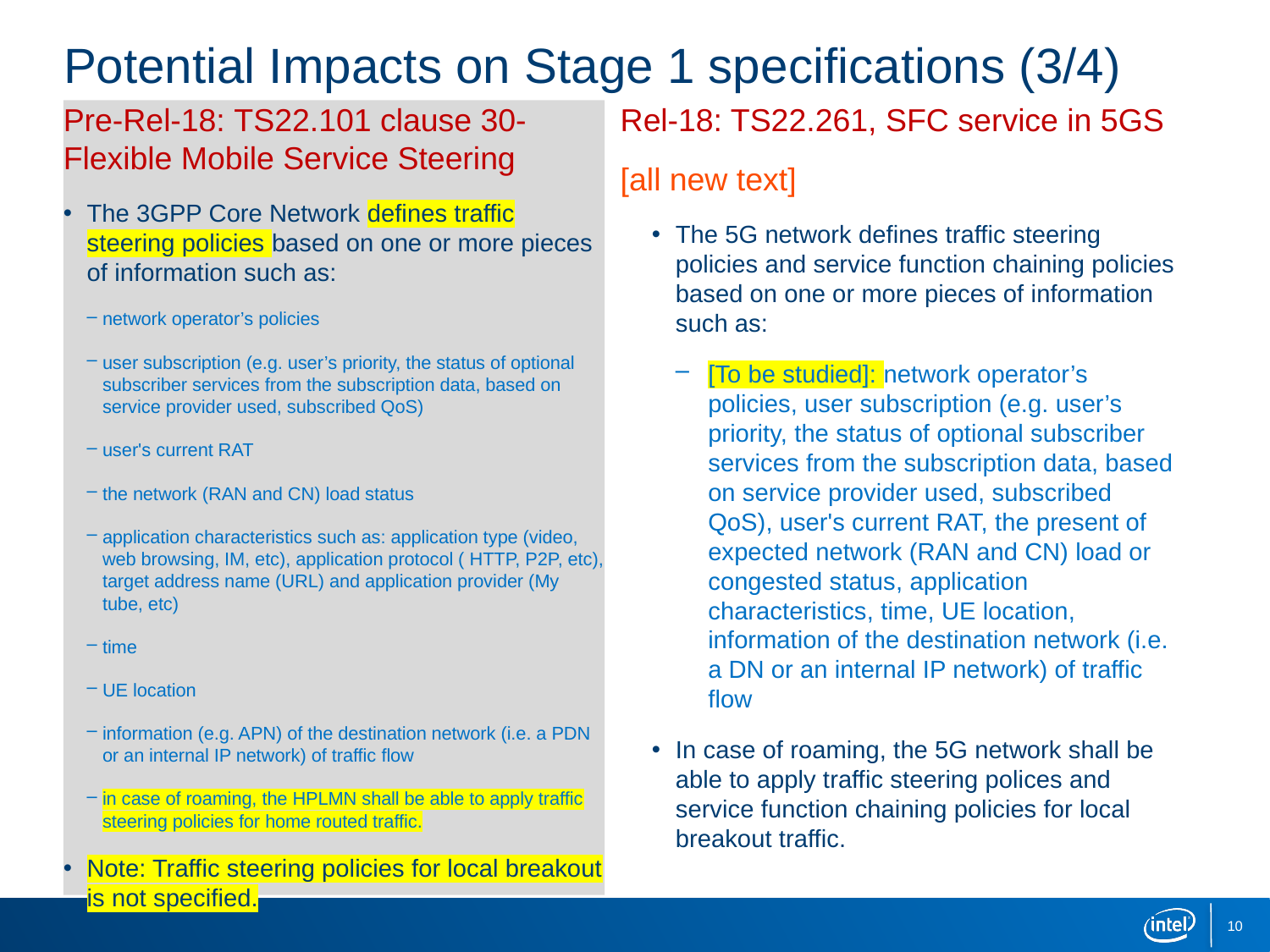

# Potential Impacts on Stage 1 specifications (3/4)
Rel-18: TS22.261, SFC service in 5GS
[all new text]
The 5G network defines traffic steering policies and service function chaining policies based on one or more pieces of information such as:
[To be studied]: network operator’s policies, user subscription (e.g. user’s priority, the status of optional subscriber services from the subscription data, based on service provider used, subscribed QoS), user's current RAT, the present of expected network (RAN and CN) load or congested status, application characteristics, time, UE location, information of the destination network (i.e. a DN or an internal IP network) of traffic flow
In case of roaming, the 5G network shall be able to apply traffic steering polices and service function chaining policies for local breakout traffic.

Pre-Rel-18: TS22.101 clause 30-Flexible Mobile Service Steering
The 3GPP Core Network defines traffic steering policies based on one or more pieces of information such as:
network operator’s policies
user subscription (e.g. user’s priority, the status of optional subscriber services from the subscription data, based on service provider used, subscribed QoS)
user's current RAT
the network (RAN and CN) load status
application characteristics such as: application type (video, web browsing, IM, etc), application protocol ( HTTP, P2P, etc), target address name (URL) and application provider (My tube, etc)
time
UE location
information (e.g. APN) of the destination network (i.e. a PDN or an internal IP network) of traffic flow
in case of roaming, the HPLMN shall be able to apply traffic steering policies for home routed traffic.
Note: Traffic steering policies for local breakout is not specified.

10